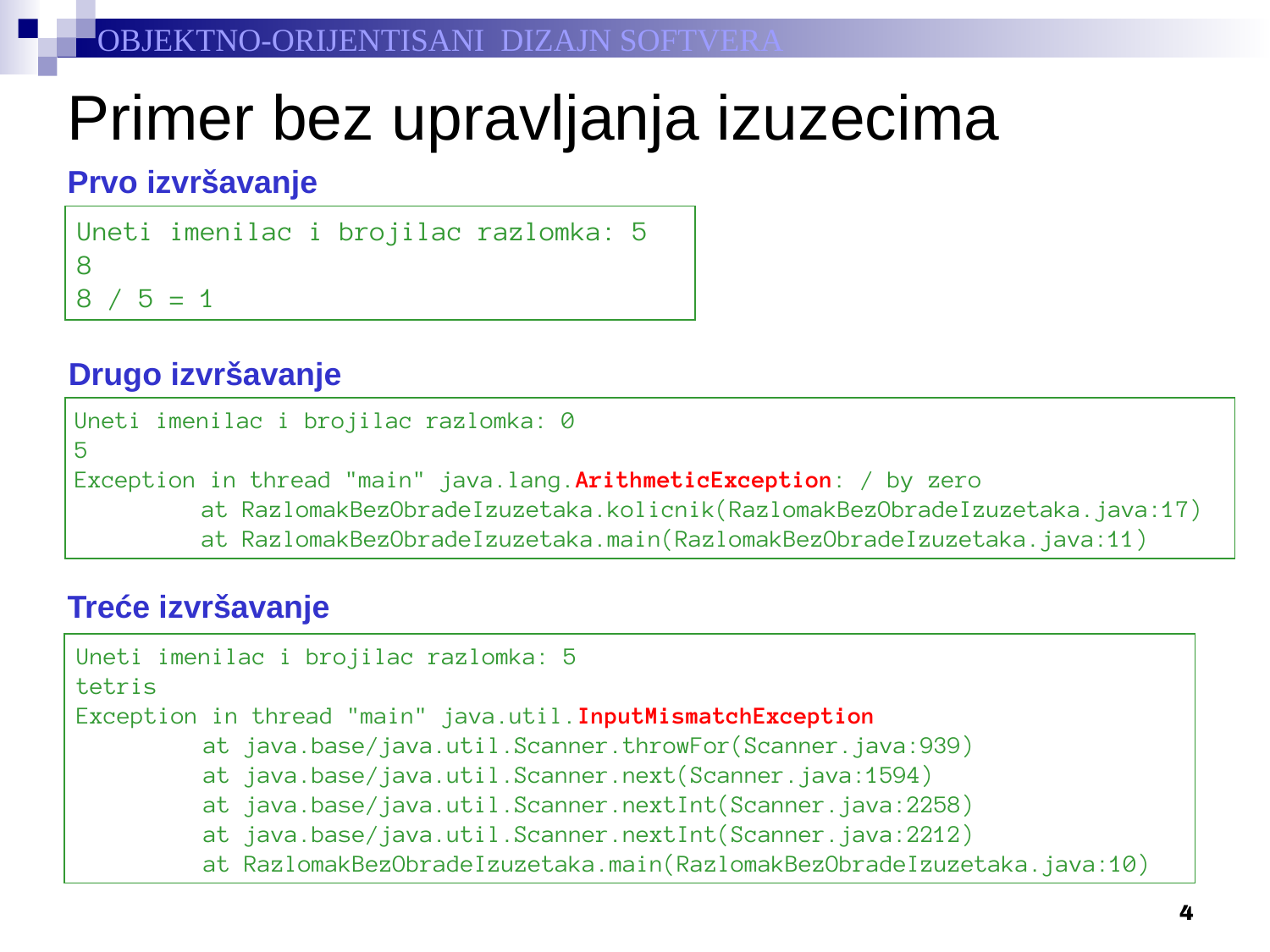

# Primer bez upravljanja izuzecima
Prvo izvršavanje
Uneti imenilac i brojilac razlomka: 5
8
8 / 5 = 1
Drugo izvršavanje
Uneti imenilac i brojilac razlomka: 0
5
Exception in thread "main" java.lang.ArithmeticException: / by zero
	at RazlomakBezObradeIzuzetaka.kolicnik(RazlomakBezObradeIzuzetaka.java:17)
	at RazlomakBezObradeIzuzetaka.main(RazlomakBezObradeIzuzetaka.java:11)
Treće izvršavanje
Uneti imenilac i brojilac razlomka: 5
tetris
Exception in thread "main" java.util.InputMismatchException
	at java.base/java.util.Scanner.throwFor(Scanner.java:939)
	at java.base/java.util.Scanner.next(Scanner.java:1594)
	at java.base/java.util.Scanner.nextInt(Scanner.java:2258)
	at java.base/java.util.Scanner.nextInt(Scanner.java:2212)
	at RazlomakBezObradeIzuzetaka.main(RazlomakBezObradeIzuzetaka.java:10)
4